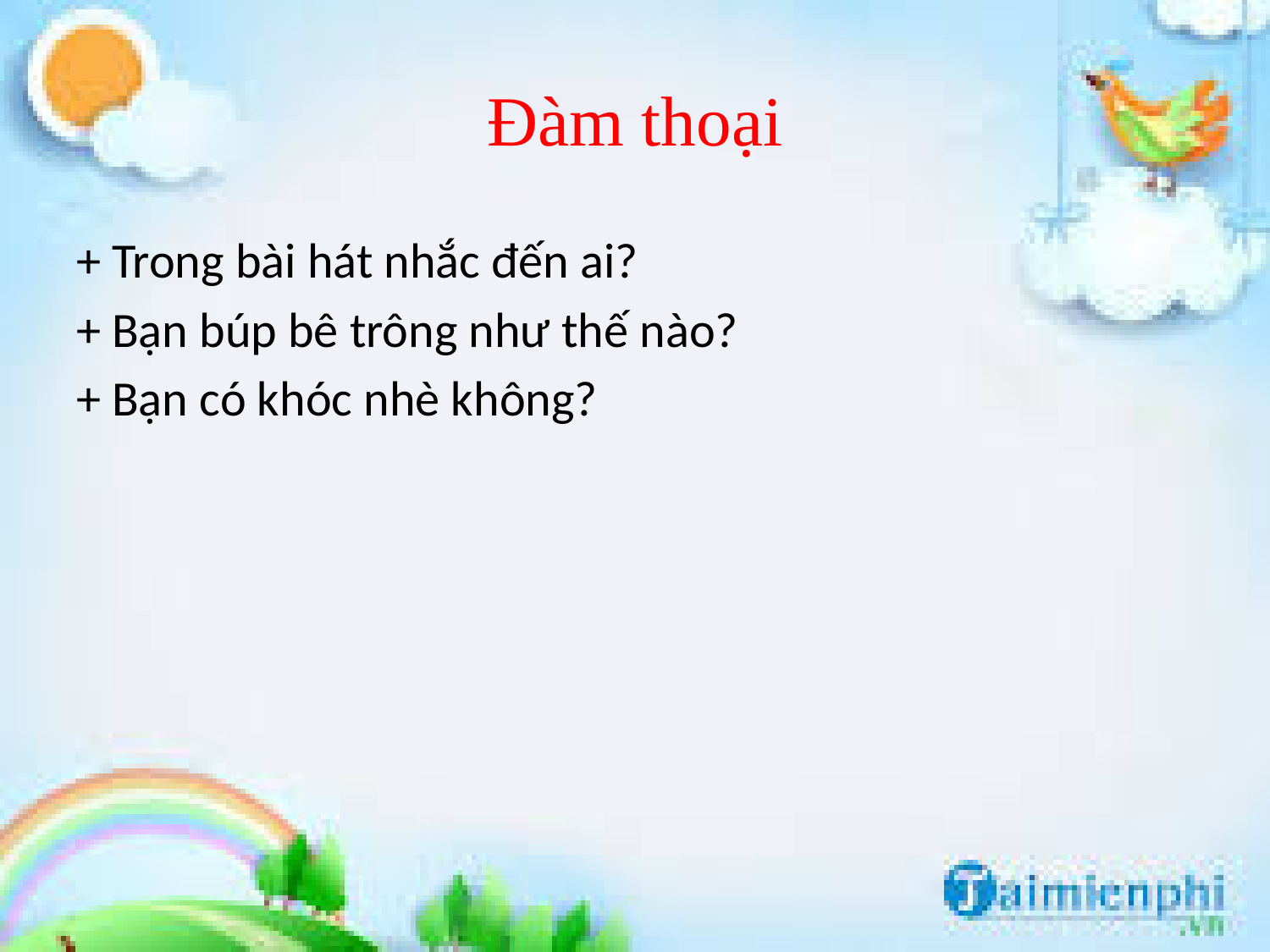

# Đàm thoại
+ Trong bài hát nhắc đến ai?
+ Bạn búp bê trông như thế nào?
+ Bạn có khóc nhè không?